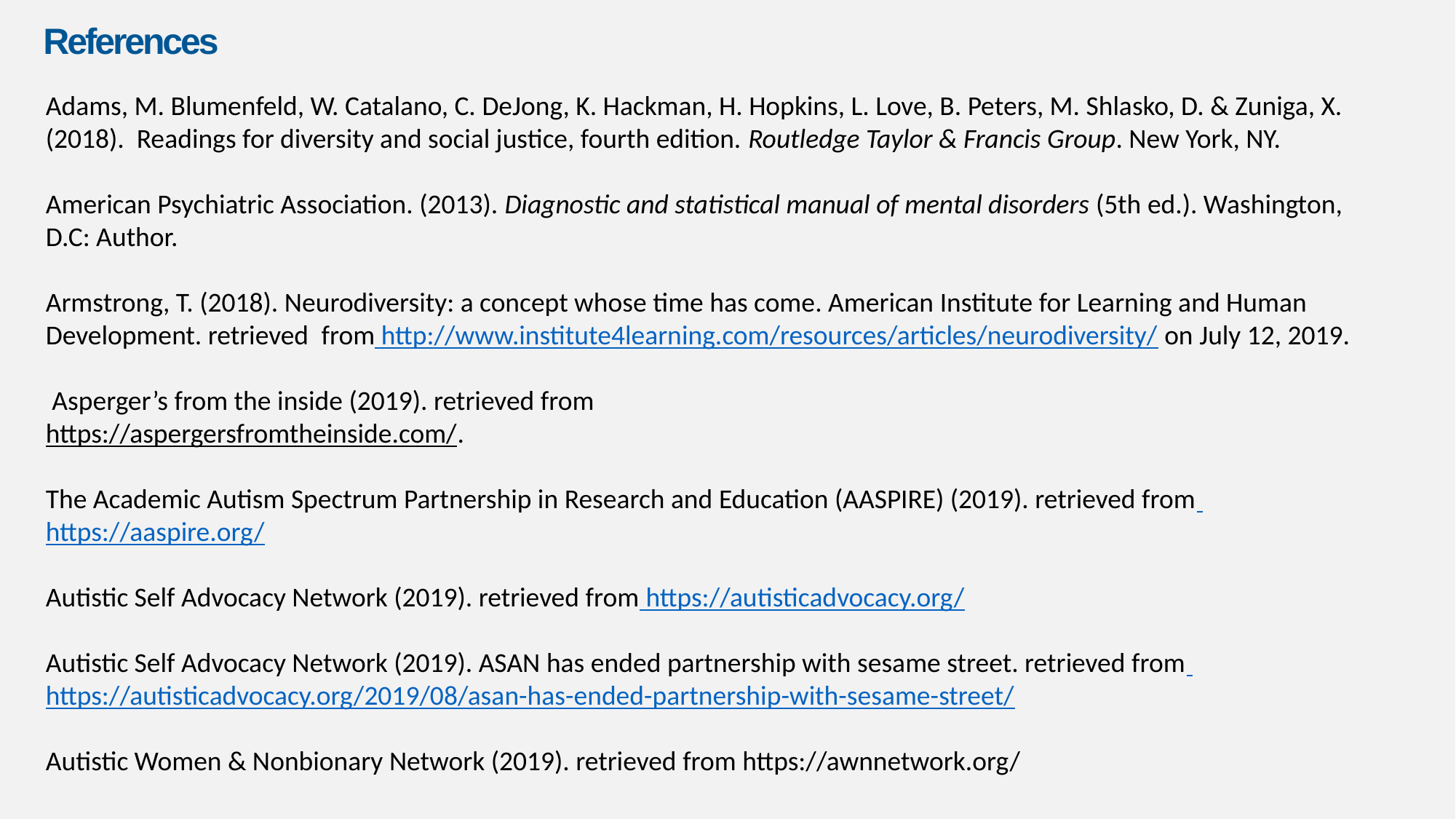

# References
Adams, M. Blumenfeld, W. Catalano, C. DeJong, K. Hackman, H. Hopkins, L. Love, B. Peters, M. Shlasko, D. & Zuniga, X. (2018).  Readings for diversity and social justice, fourth edition. Routledge Taylor & Francis Group. New York, NY.

American Psychiatric Association. (2013). Diagnostic and statistical manual of mental disorders (5th ed.). Washington, D.C: Author.

Armstrong, T. (2018). Neurodiversity: a concept whose time has come. American Institute for Learning and Human Development. retrieved  from http://www.institute4learning.com/resources/articles/neurodiversity/ on July 12, 2019.

 Asperger’s from the inside (2019). retrieved from
https://aspergersfromtheinside.com/.

The Academic Autism Spectrum Partnership in Research and Education (AASPIRE) (2019). retrieved from https://aaspire.org/

Autistic Self Advocacy Network (2019). retrieved from https://autisticadvocacy.org/

Autistic Self Advocacy Network (2019). ASAN has ended partnership with sesame street. retrieved from https://autisticadvocacy.org/2019/08/asan-has-ended-partnership-with-sesame-street/

Autistic Women & Nonbionary Network (2019). retrieved from https://awnnetwork.org/